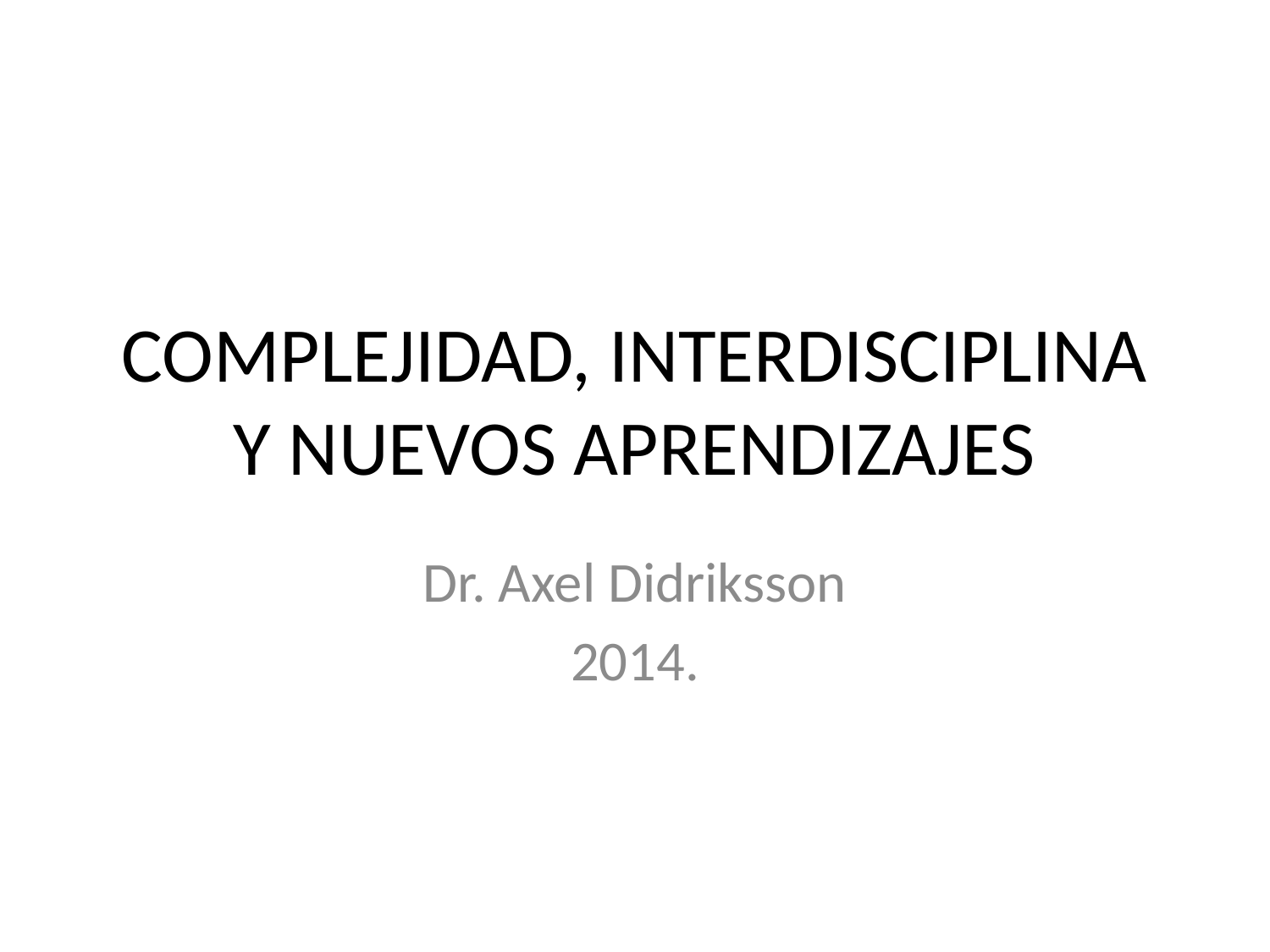

# COMPLEJIDAD, INTERDISCIPLINA Y NUEVOS APRENDIZAJES
Dr. Axel Didriksson
2014.